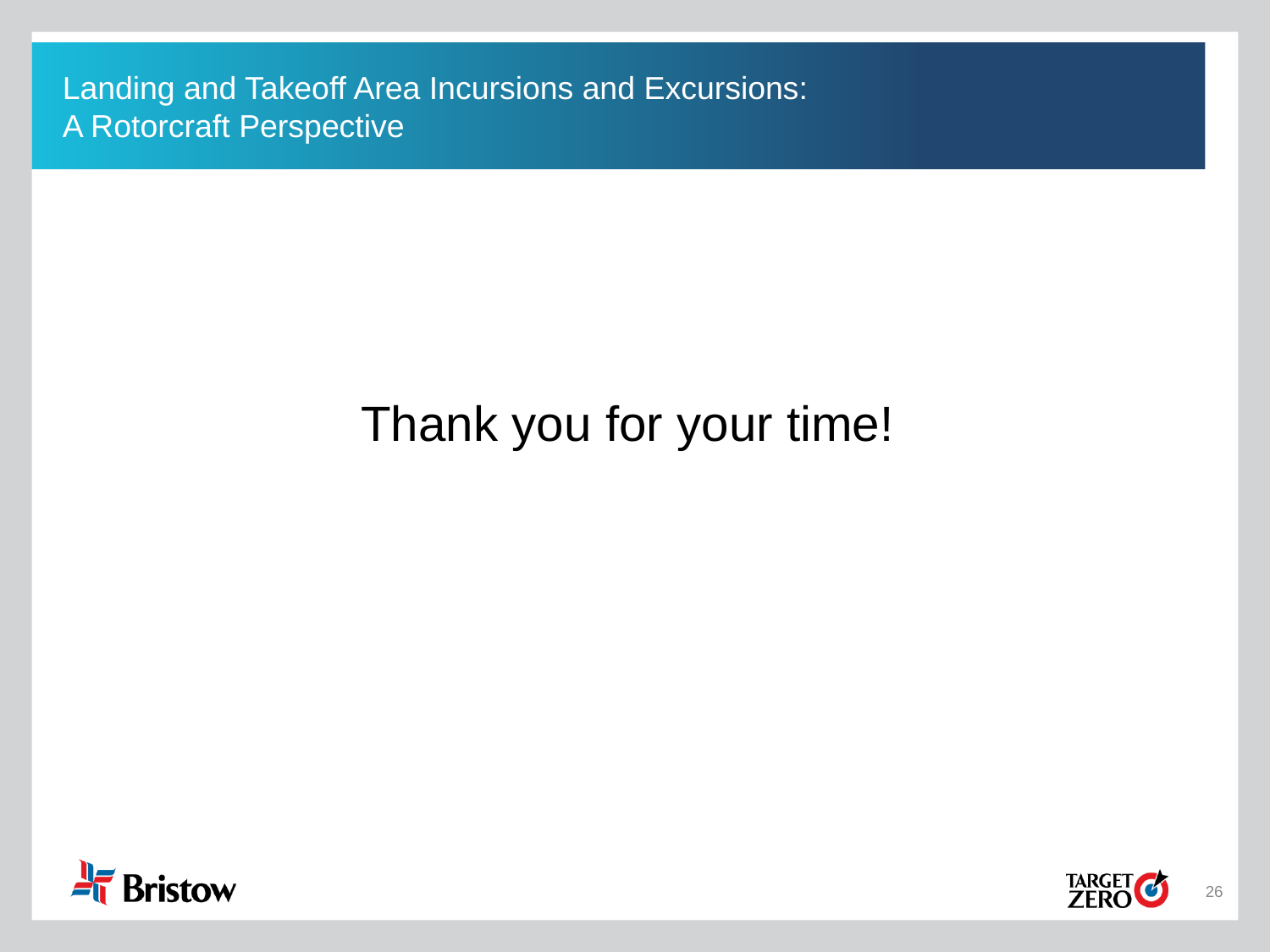

Landing and Takeoff Area Incursions and Excursions:
A Rotorcraft Perspective

Thank you for your time!